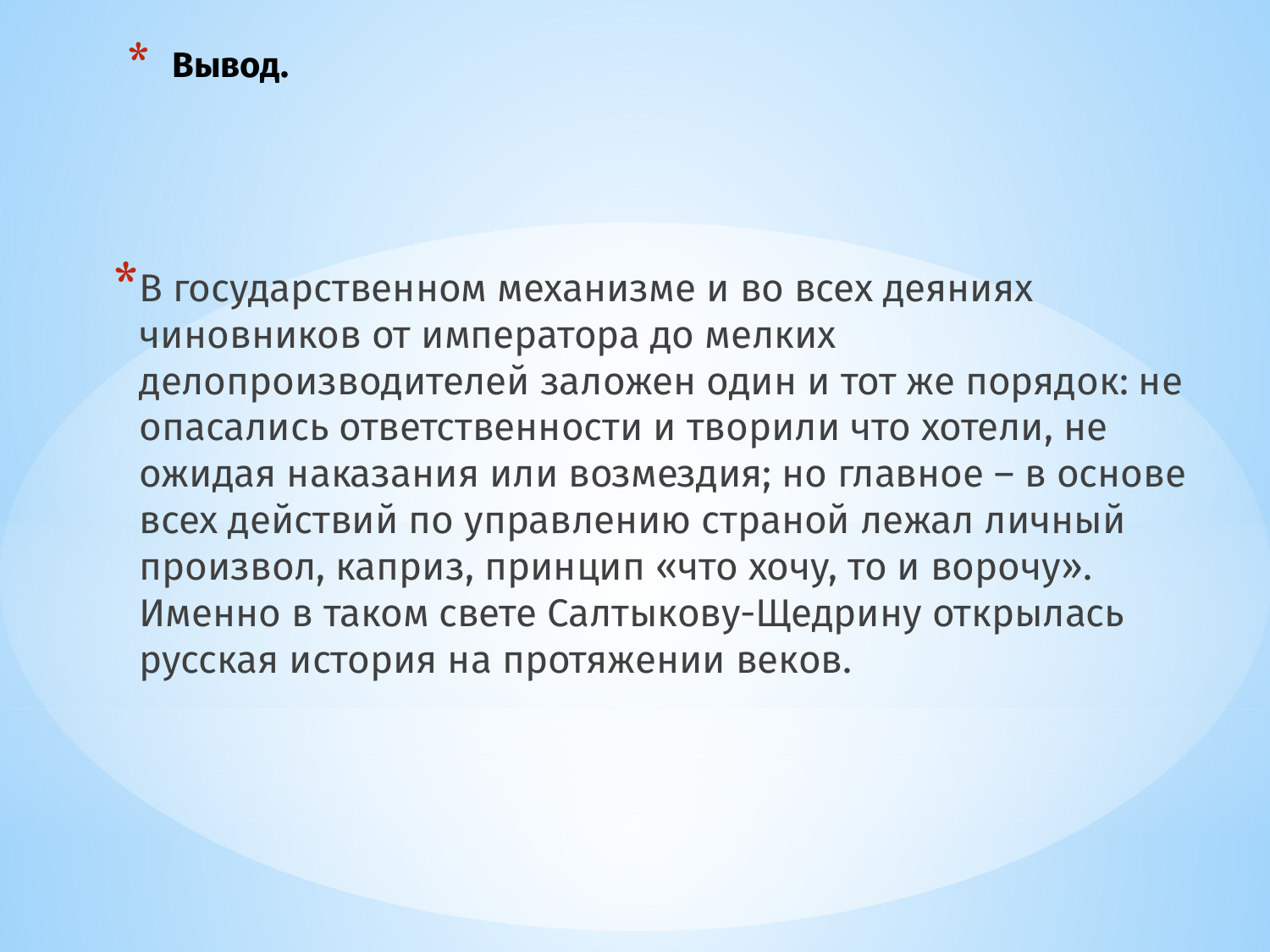

# Вывод.
В государственном механизме и во всех деяниях чиновников от императора до мелких делопроизводителей заложен один и тот же порядок: не опасались ответственности и творили что хотели, не ожидая наказания или возмездия; но главное – в основе всех действий по управлению страной лежал личный произвол, каприз, принцип «что хочу, то и ворочу». Именно в таком свете Салтыкову-Щедрину открылась русская история на протяжении веков.